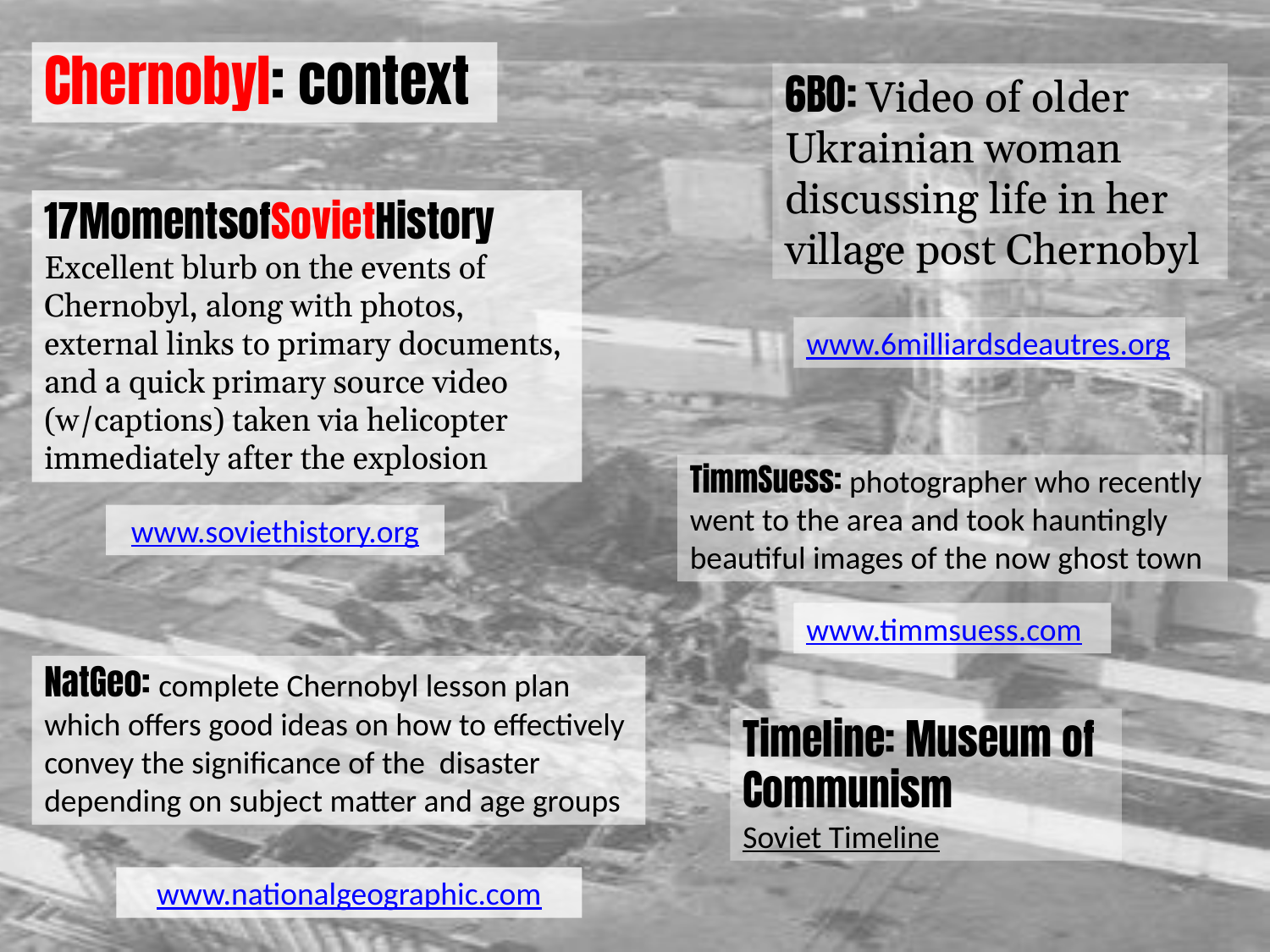

Chernobyl: context
6BO: Video of older Ukrainian woman discussing life in her village post Chernobyl
17MomentsofSovietHistory
Excellent blurb on the events of Chernobyl, along with photos, external links to primary documents, and a quick primary source video (w/captions) taken via helicopter  immediately after the explosion
www.6milliardsdeautres.org
TimmSuess: photographer who recently went to the area and took hauntingly  beautiful images of the now ghost town
www.soviethistory.org
www.timmsuess.com
NatGeo: complete Chernobyl lesson plan which offers good ideas on how to effectively convey the significance of the  disaster depending on subject matter and age groups
Timeline: Museum of Communism
Soviet Timeline
www.nationalgeographic.com